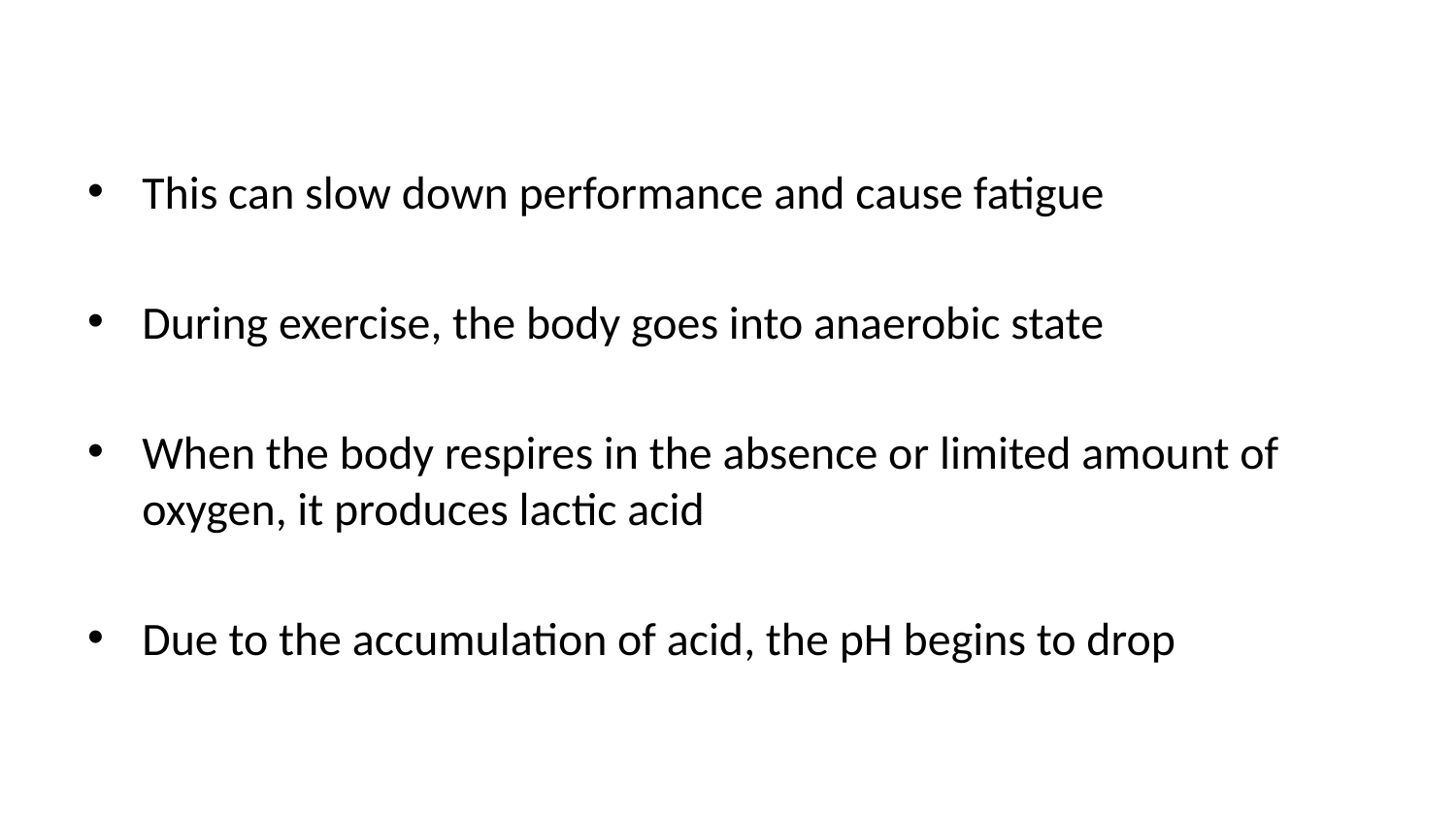

This can slow down performance and cause fatigue

During exercise, the body goes into anaerobic state

When the body respires in the absence or limited amount of oxygen, it produces lactic acid

Due to the accumulation of acid, the pH begins to drop